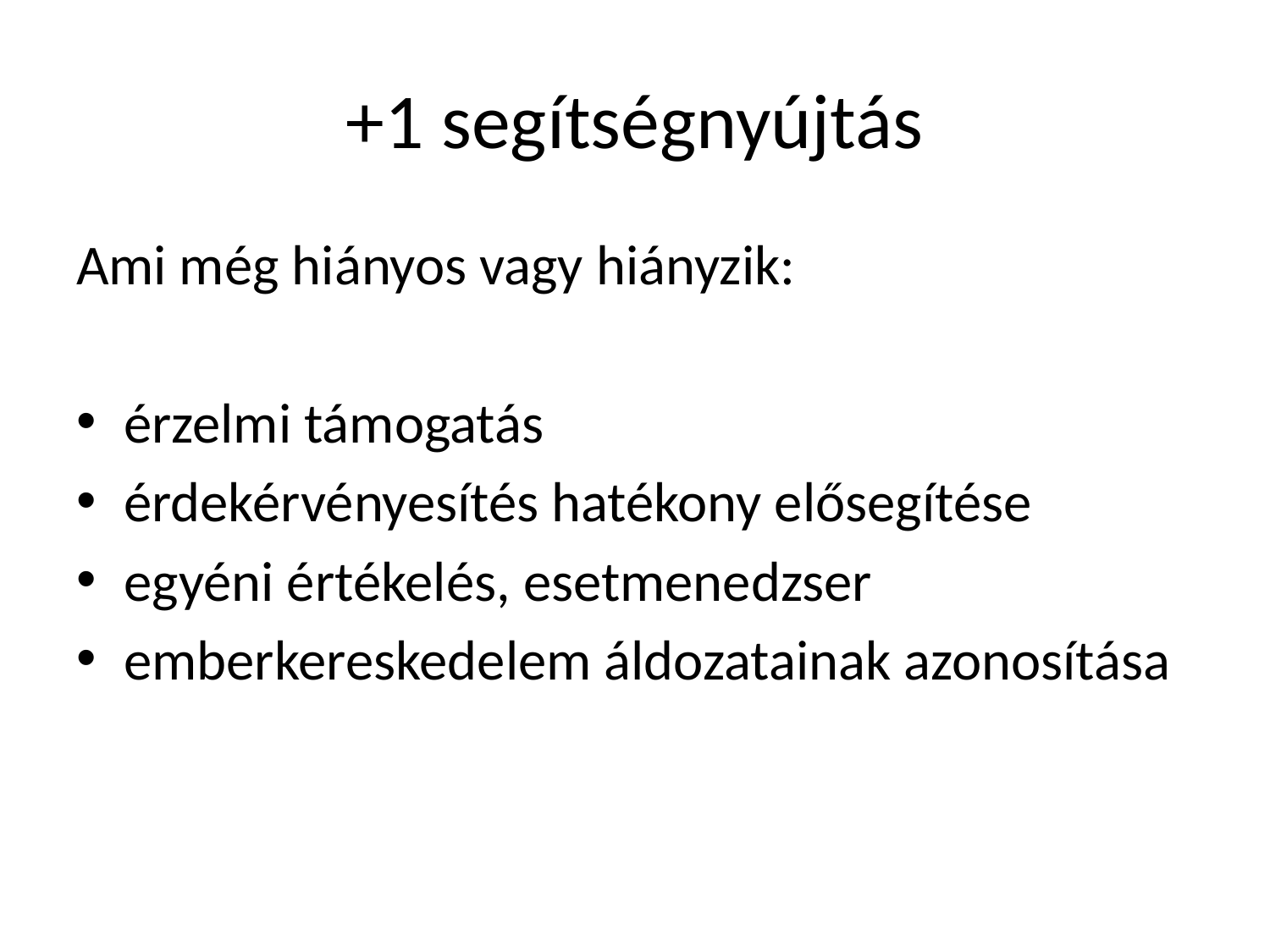

# +1 segítségnyújtás
Ami még hiányos vagy hiányzik:

érzelmi támogatás
érdekérvényesítés hatékony elősegítése
egyéni értékelés, esetmenedzser
emberkereskedelem áldozatainak azonosítása